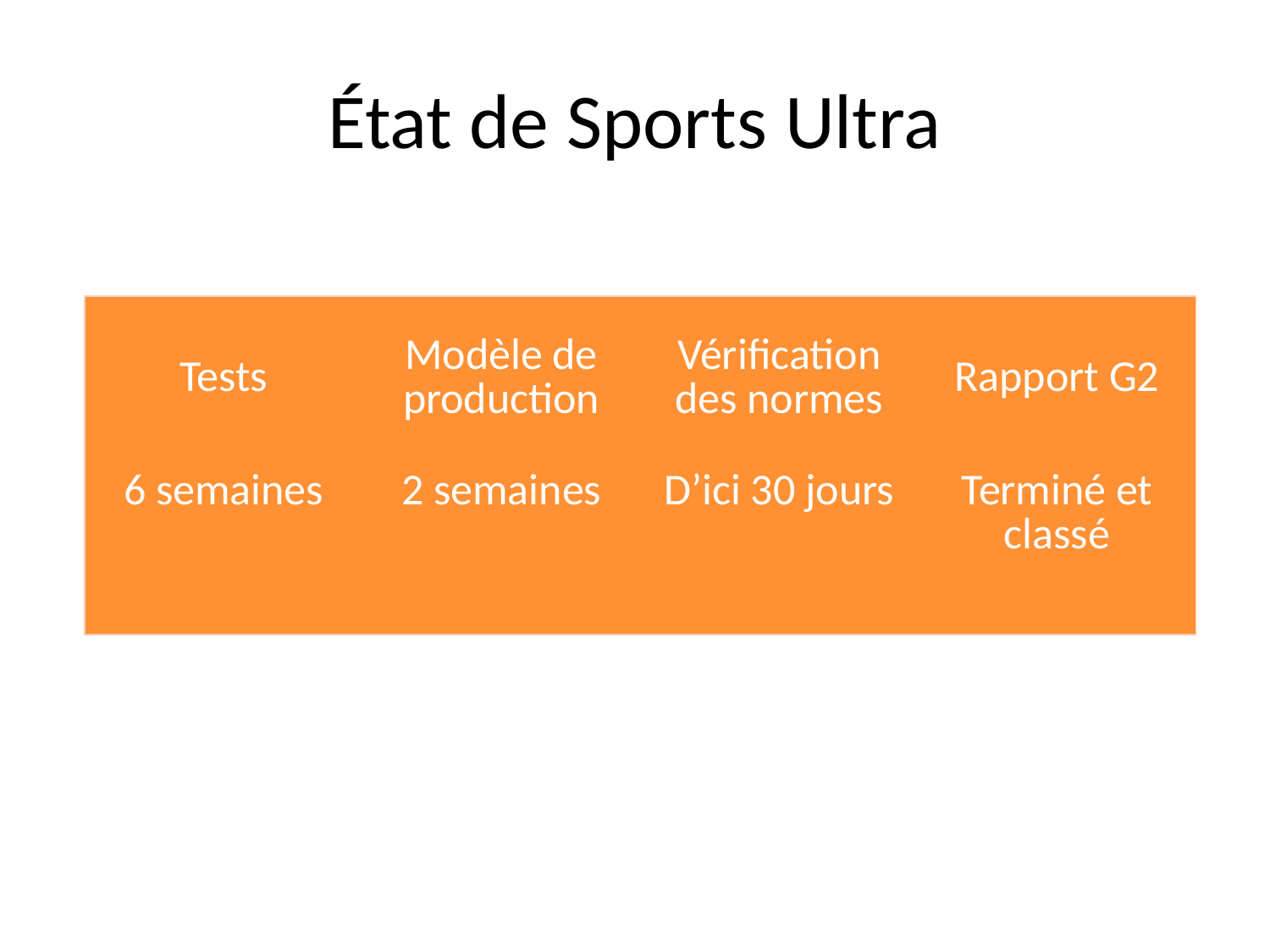

# État de Sports Ultra
| Tests | Modèle de production | Vérification des normes | Rapport G2 |
| --- | --- | --- | --- |
| 6 semaines | 2 semaines | D’ici 30 jours | Terminé et classé |